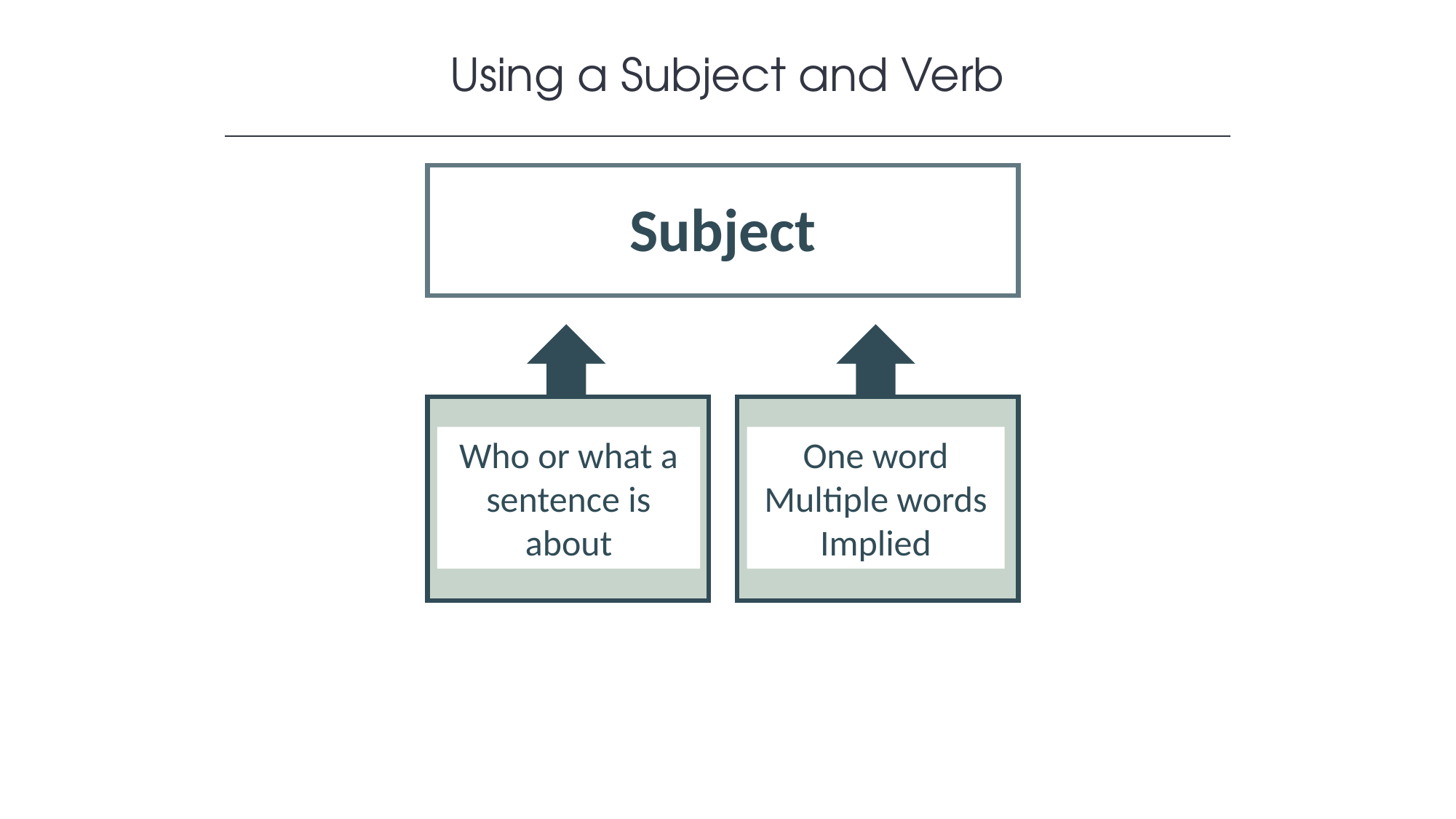

Using a Subject and Verb
HAWKES LEARNING

Subject

One word
Multiple words
Implied
Who or what a sentence is about